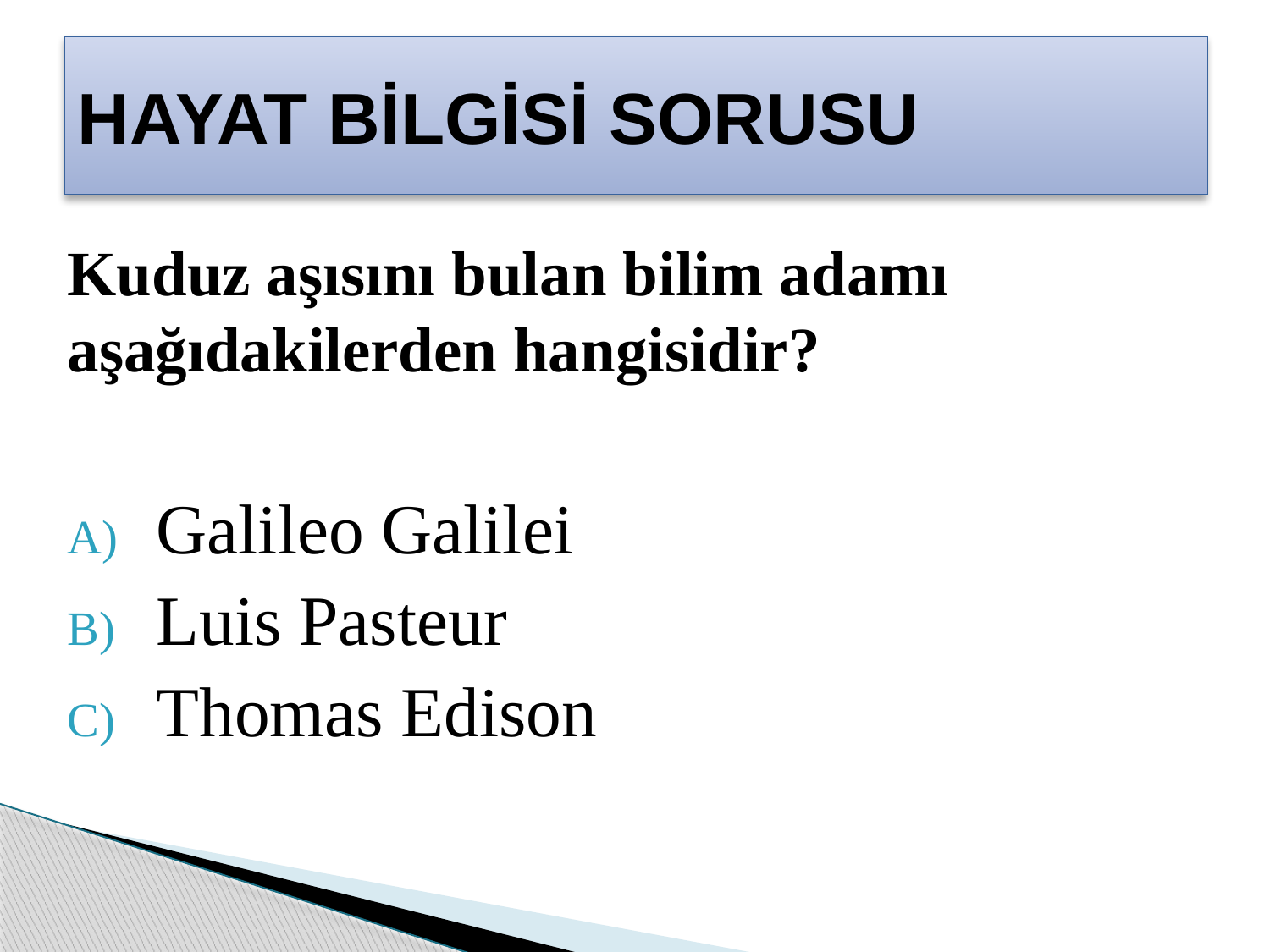

# HAYAT BİLGİSİ SORUSU
Kuduz aşısını bulan bilim adamı aşağıdakilerden hangisidir?

 Galileo Galilei
 Luis Pasteur
 Thomas Edison